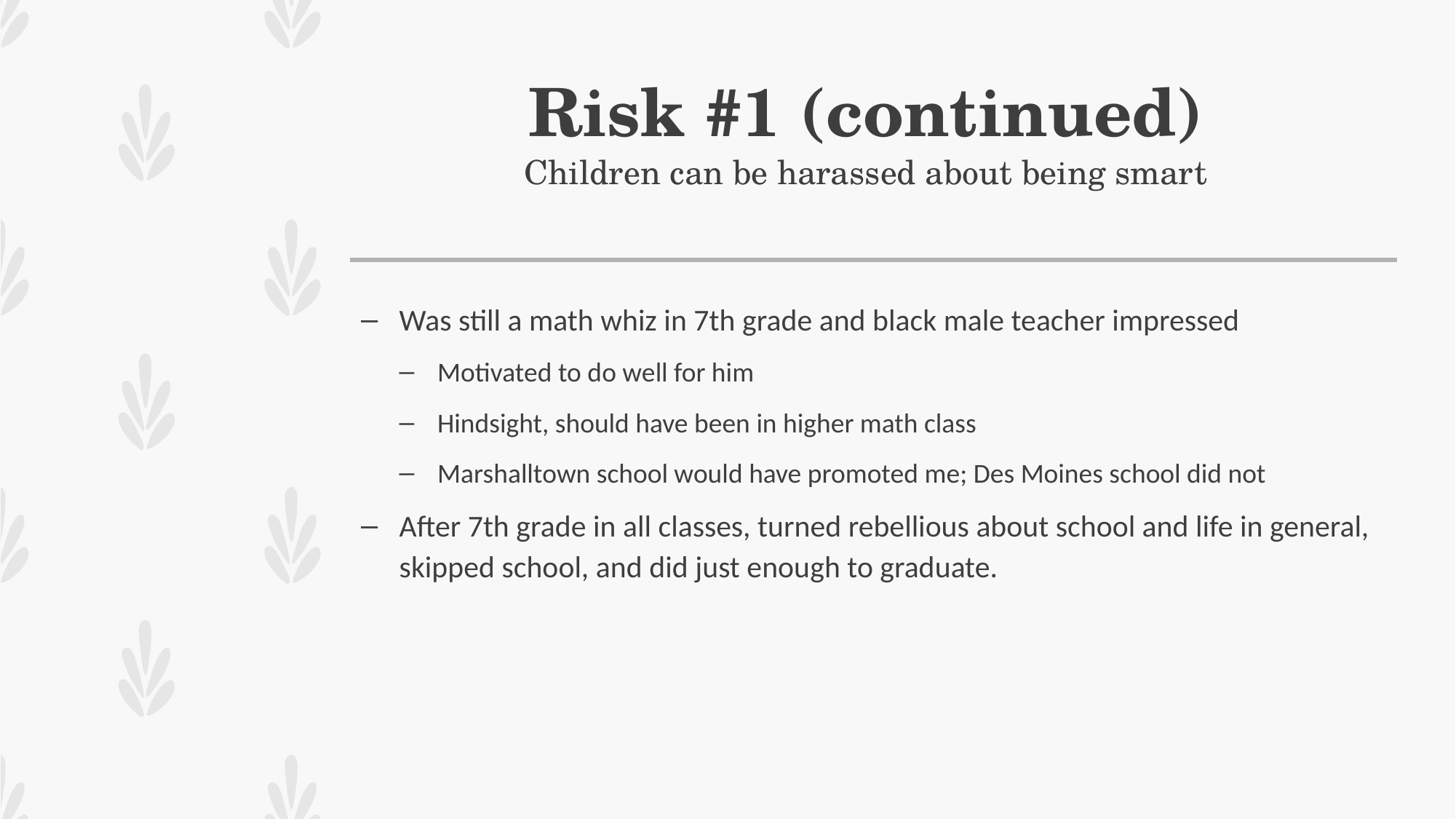

# Risk #1 (continued) Children can be harassed about being smart
Was still a math whiz in 7th grade and black male teacher impressed
Motivated to do well for him
Hindsight, should have been in higher math class
Marshalltown school would have promoted me; Des Moines school did not
After 7th grade in all classes, turned rebellious about school and life in general, skipped school, and did just enough to graduate.